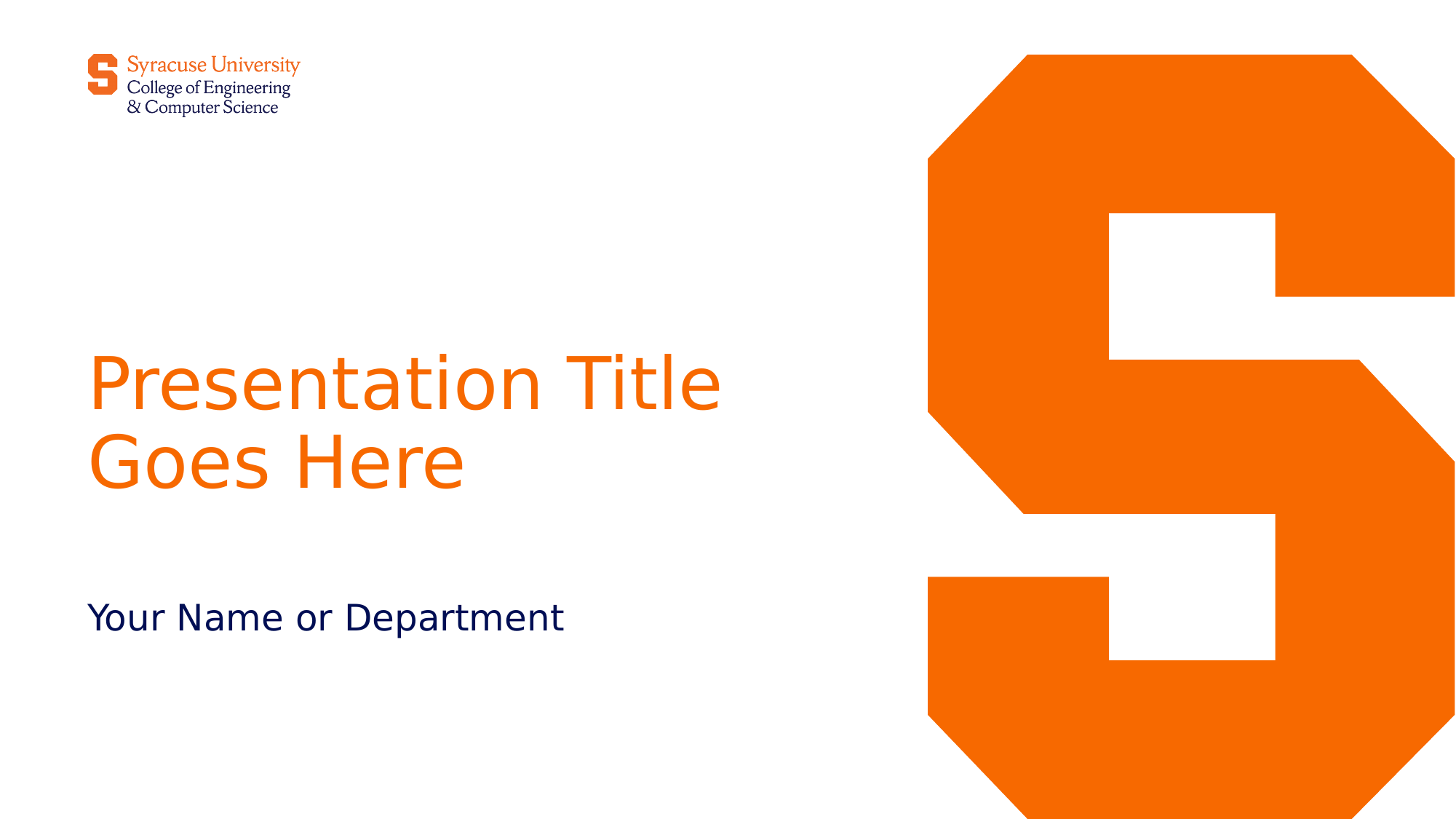

# Presentation Title Goes Here
Your Name or Department